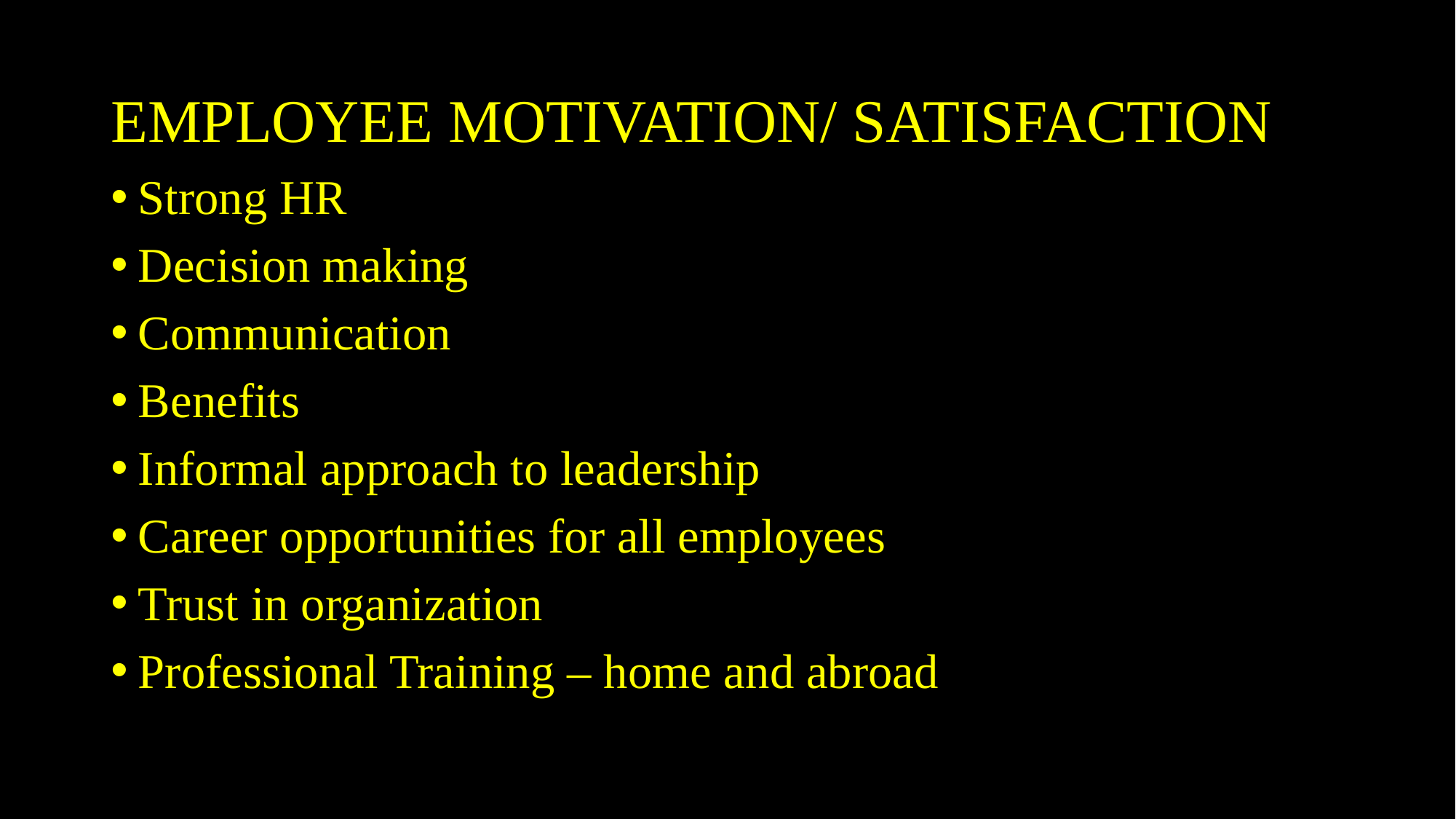

# EMPLOYEE MOTIVATION/ SATISFACTION
Strong HR
Decision making
Communication
Benefits
Informal approach to leadership
Career opportunities for all employees
Trust in organization
Professional Training – home and abroad